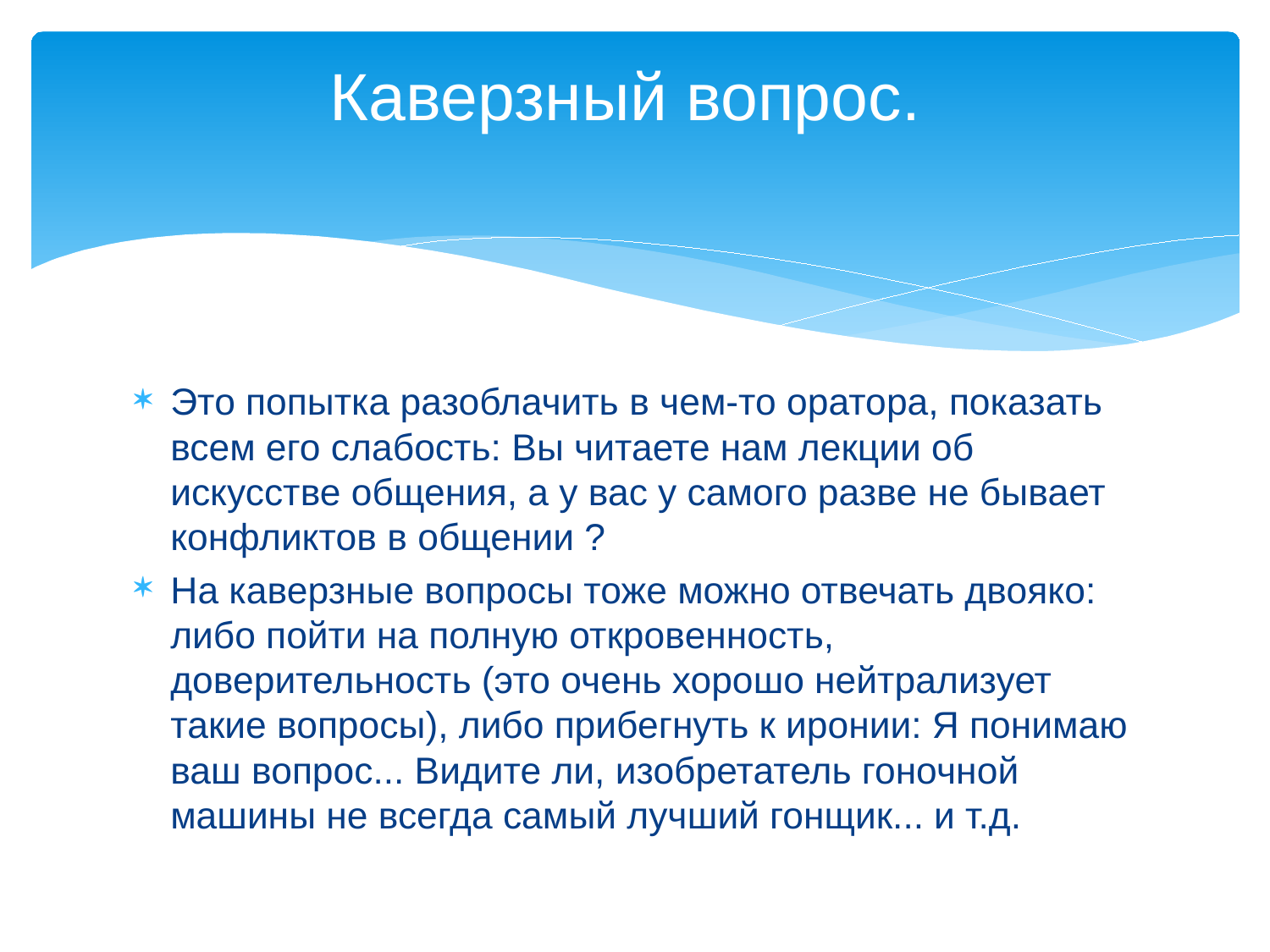

# Каверзный вопрос.
Это попытка разоблачить в чем-то оратора, показать всем его слабость: Вы читаете нам лекции об искусстве общения, а у вас у самого разве не бывает конфликтов в общении ?
На каверзные вопросы тоже можно отвечать двояко: либо пойти на полную откровенность, доверительность (это очень хорошо нейтрализует такие вопросы), либо прибегнуть к иронии: Я понимаю ваш вопрос... Видите ли, изобретатель гоночной машины не всегда самый лучший гонщик... и т.д.